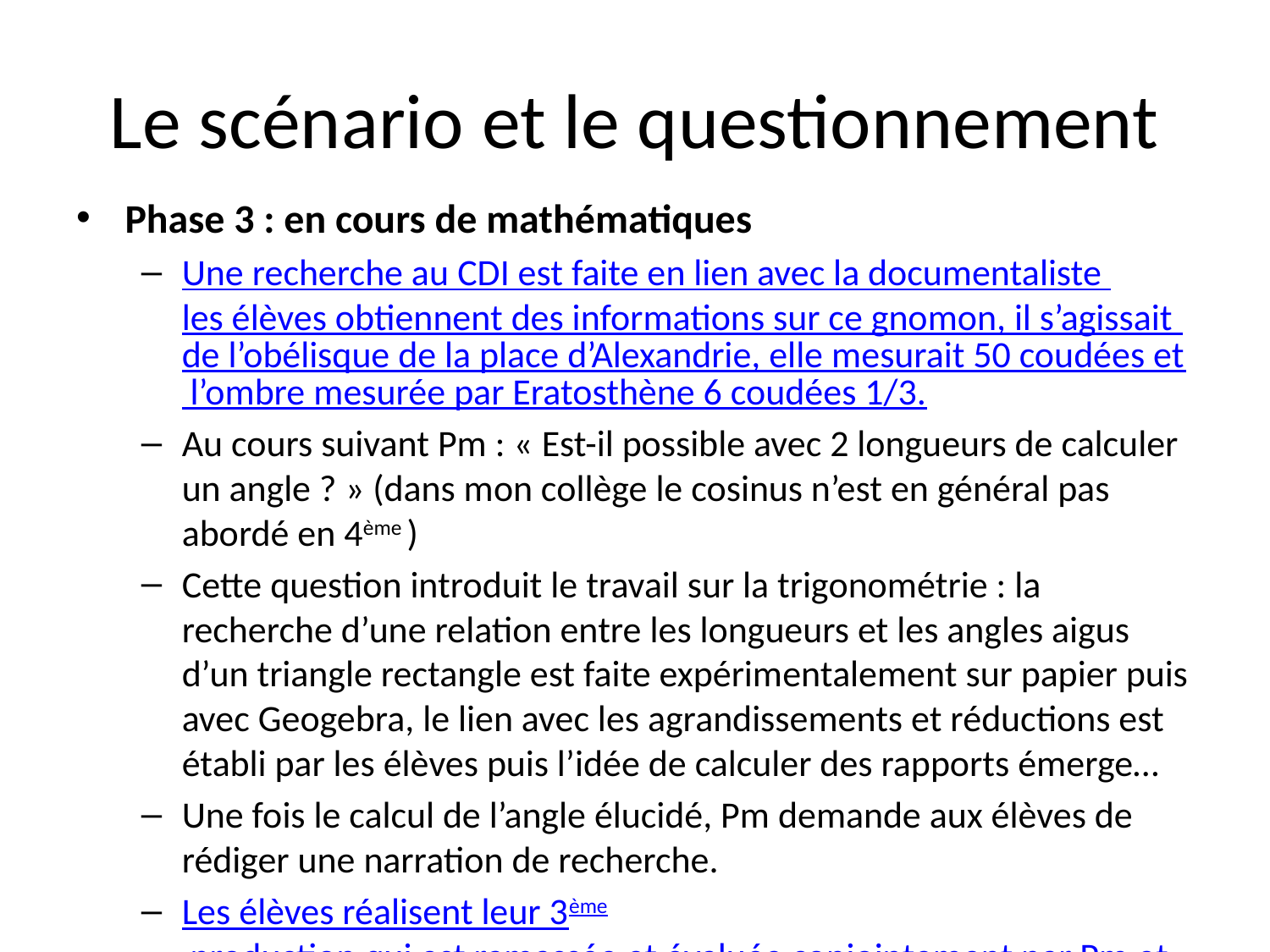

# Le scénario et le questionnement
Phase 3 : en cours de mathématiques
Une recherche au CDI est faite en lien avec la documentaliste les élèves obtiennent des informations sur ce gnomon, il s’agissait de l’obélisque de la place d’Alexandrie, elle mesurait 50 coudées et l’ombre mesurée par Eratosthène 6 coudées 1/3.
Au cours suivant Pm : « Est-il possible avec 2 longueurs de calculer un angle ? » (dans mon collège le cosinus n’est en général pas abordé en 4ème )
Cette question introduit le travail sur la trigonométrie : la recherche d’une relation entre les longueurs et les angles aigus d’un triangle rectangle est faite expérimentalement sur papier puis avec Geogebra, le lien avec les agrandissements et réductions est établi par les élèves puis l’idée de calculer des rapports émerge…
Une fois le calcul de l’angle élucidé, Pm demande aux élèves de rédiger une narration de recherche.
Les élèves réalisent leur 3ème production qui est ramassée et évaluée conjointement par Pm et Pf.